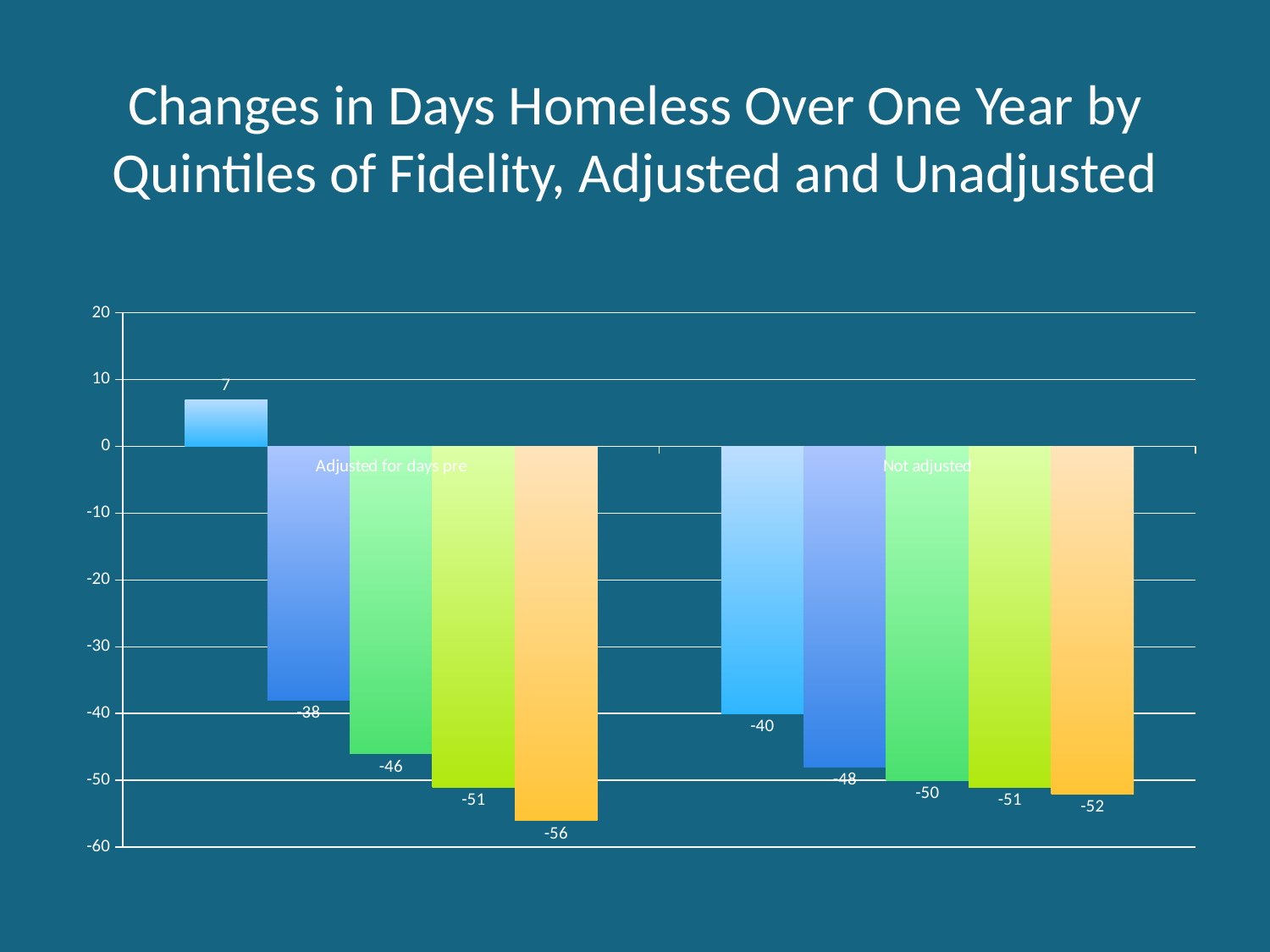

# Changes in Days Homeless Over One Year by Quintiles of Fidelity, Adjusted and Unadjusted

### Chart

| Category |  |  |  |  |  |
|---|---|---|---|---|---|
| Adjusted for days pre | 7.0 | -38.0 | -46.0 | -51.0 | -56.0 |
| Not adjusted | -40.0 | -48.0 | -50.0 | -51.0 | -52.0 |